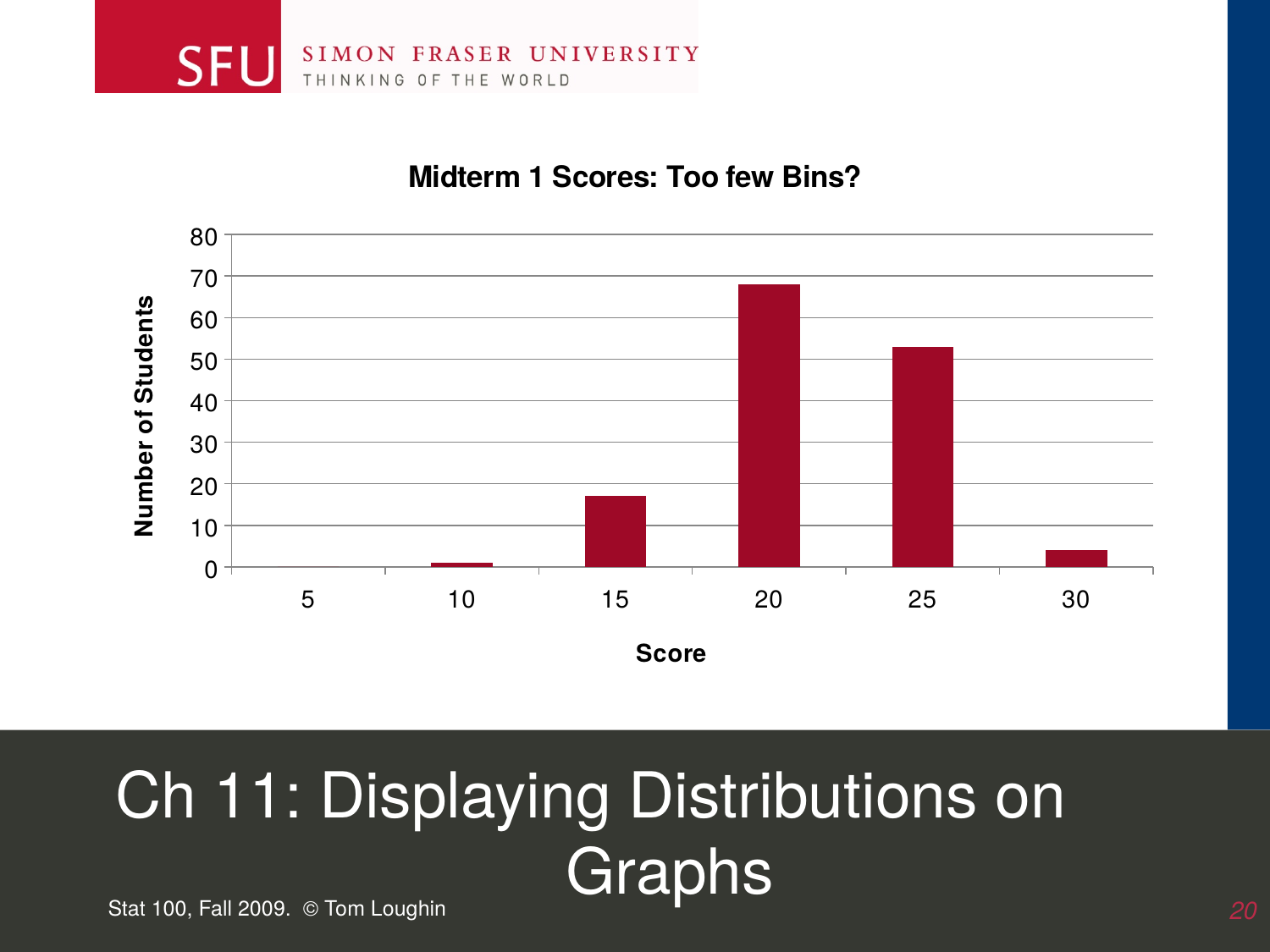

### Chart: Midterm 1 Scores: Too few Bins?

| Category |  |
|---|---|
| 5 | 0.0 |
| 10 | 1.0 |
| 15 | 17.0 |
| 20 | 68.0 |
| 25 | 53.0 |
| 30 | 4.0 |
# Ch 11: Displaying Distributions on          Graphs
Stat 100, Fall 2009.  © Tom Loughin
20